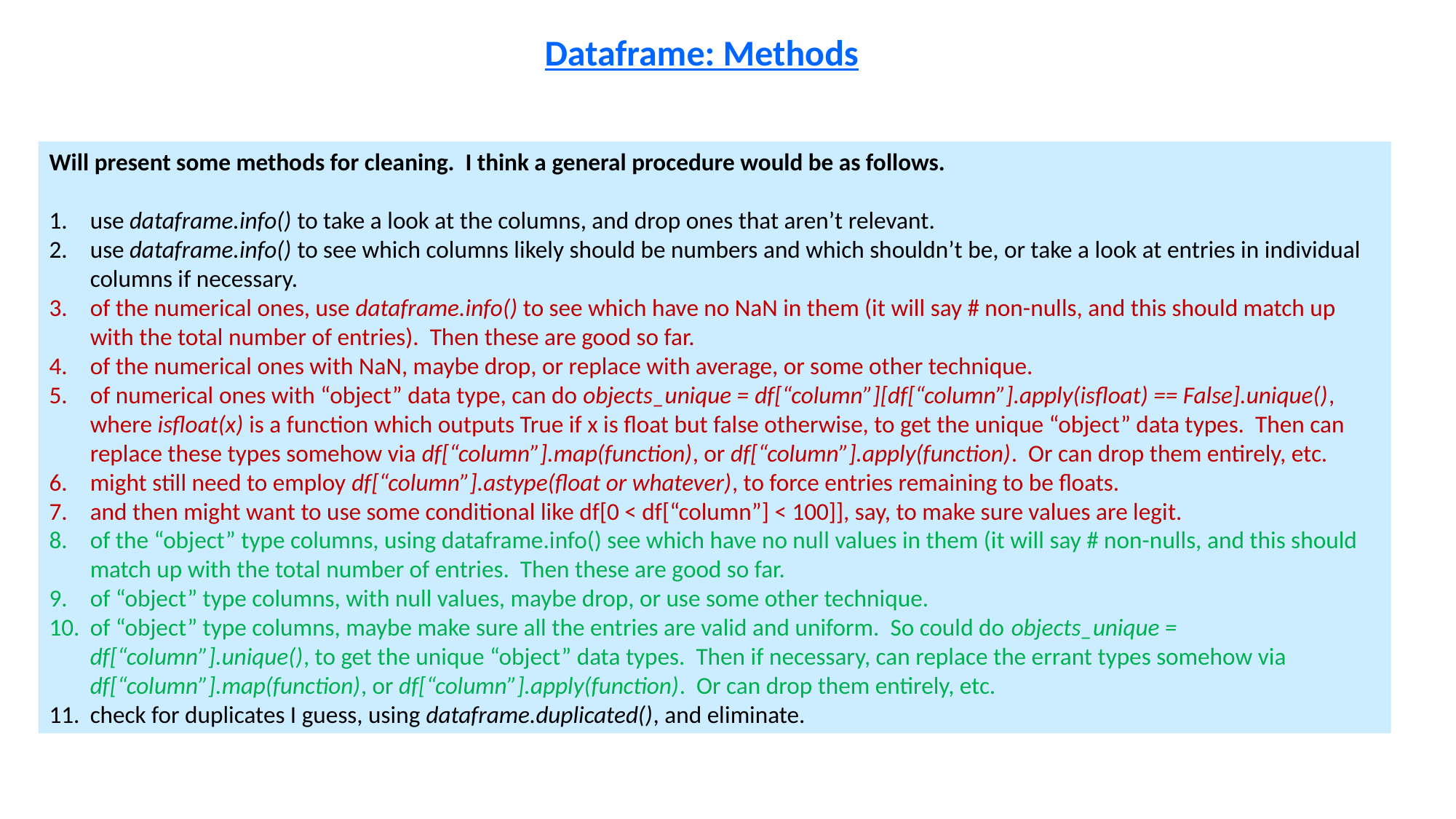

Dataframe: Methods
Will present some methods for cleaning.  I think a general procedure would be as follows.

use dataframe.info() to take a look at the columns, and drop ones that aren’t relevant.
use dataframe.info() to see which columns likely should be numbers and which shouldn’t be, or take a look at entries in individual columns if necessary.
of the numerical ones, use dataframe.info() to see which have no NaN in them (it will say # non-nulls, and this should match up with the total number of entries).  Then these are good so far.
of the numerical ones with NaN, maybe drop, or replace with average, or some other technique.
of numerical ones with “object” data type, can do objects_unique = df[“column”][df[“column”].apply(isfloat) == False].unique(), where isfloat(x) is a function which outputs True if x is float but false otherwise, to get the unique “object” data types.  Then can replace these types somehow via df[“column”].map(function), or df[“column”].apply(function).  Or can drop them entirely, etc.
might still need to employ df[“column”].astype(float or whatever), to force entries remaining to be floats.
and then might want to use some conditional like df[0 < df[“column”] < 100]], say, to make sure values are legit.
of the “object” type columns, using dataframe.info() see which have no null values in them (it will say # non-nulls, and this should match up with the total number of entries.  Then these are good so far.
of “object” type columns, with null values, maybe drop, or use some other technique.
of “object” type columns, maybe make sure all the entries are valid and uniform.  So could do objects_unique = df[“column”].unique(), to get the unique “object” data types.  Then if necessary, can replace the errant types somehow via df[“column”].map(function), or df[“column”].apply(function).  Or can drop them entirely, etc.
check for duplicates I guess, using dataframe.duplicated(), and eliminate.